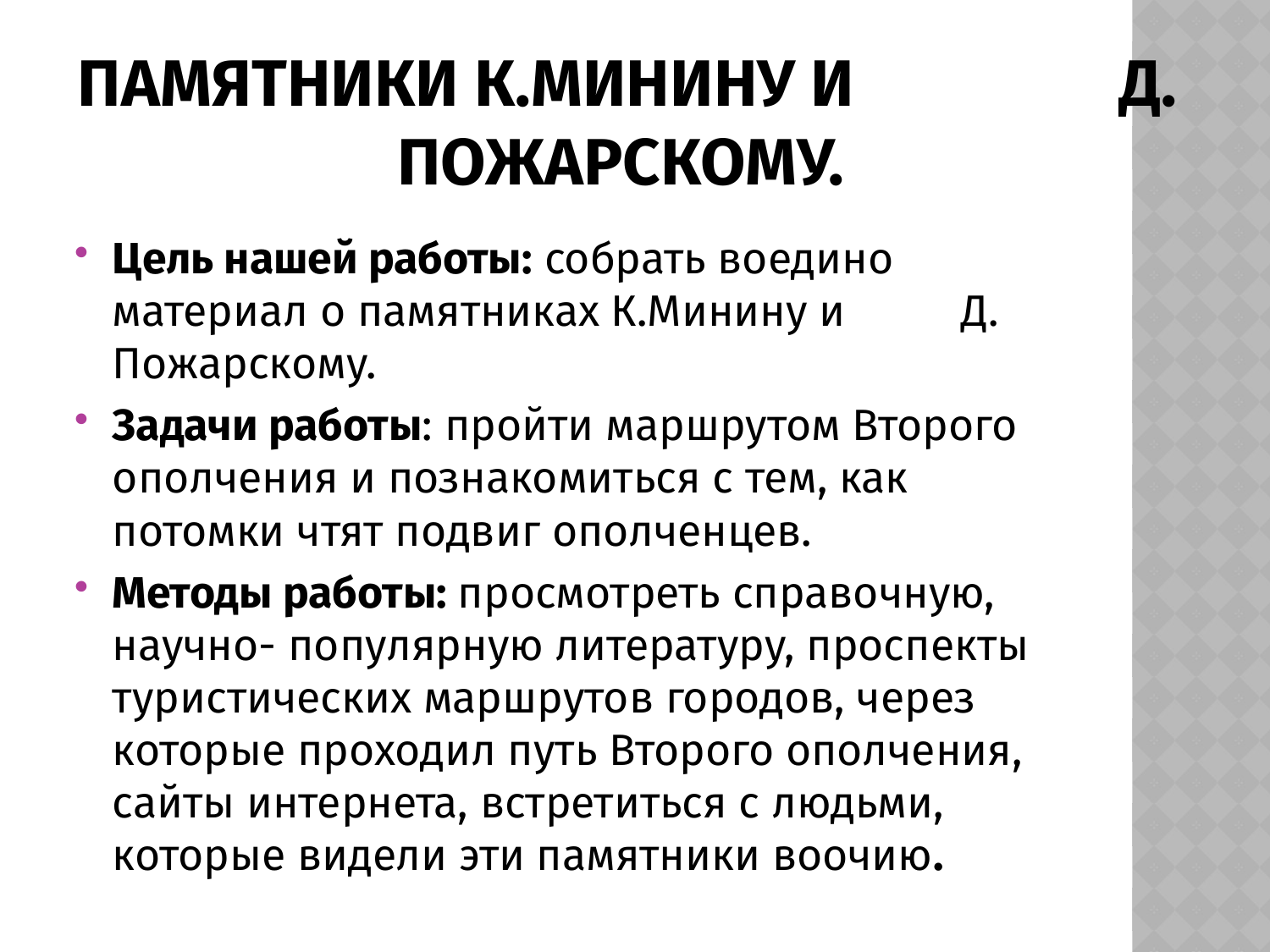

# Памятники К.Минину и                 Д. Пожарскому.
Цель нашей работы: собрать воедино материал о памятниках К.Минину и          Д. Пожарскому.
Задачи работы: пройти маршрутом Второго ополчения и познакомиться с тем, как потомки чтят подвиг ополченцев.
Методы работы: просмотреть справочную, научно- популярную литературу, проспекты туристических маршрутов городов, через которые проходил путь Второго ополчения, сайты интернета, встретиться с людьми, которые видели эти памятники воочию.